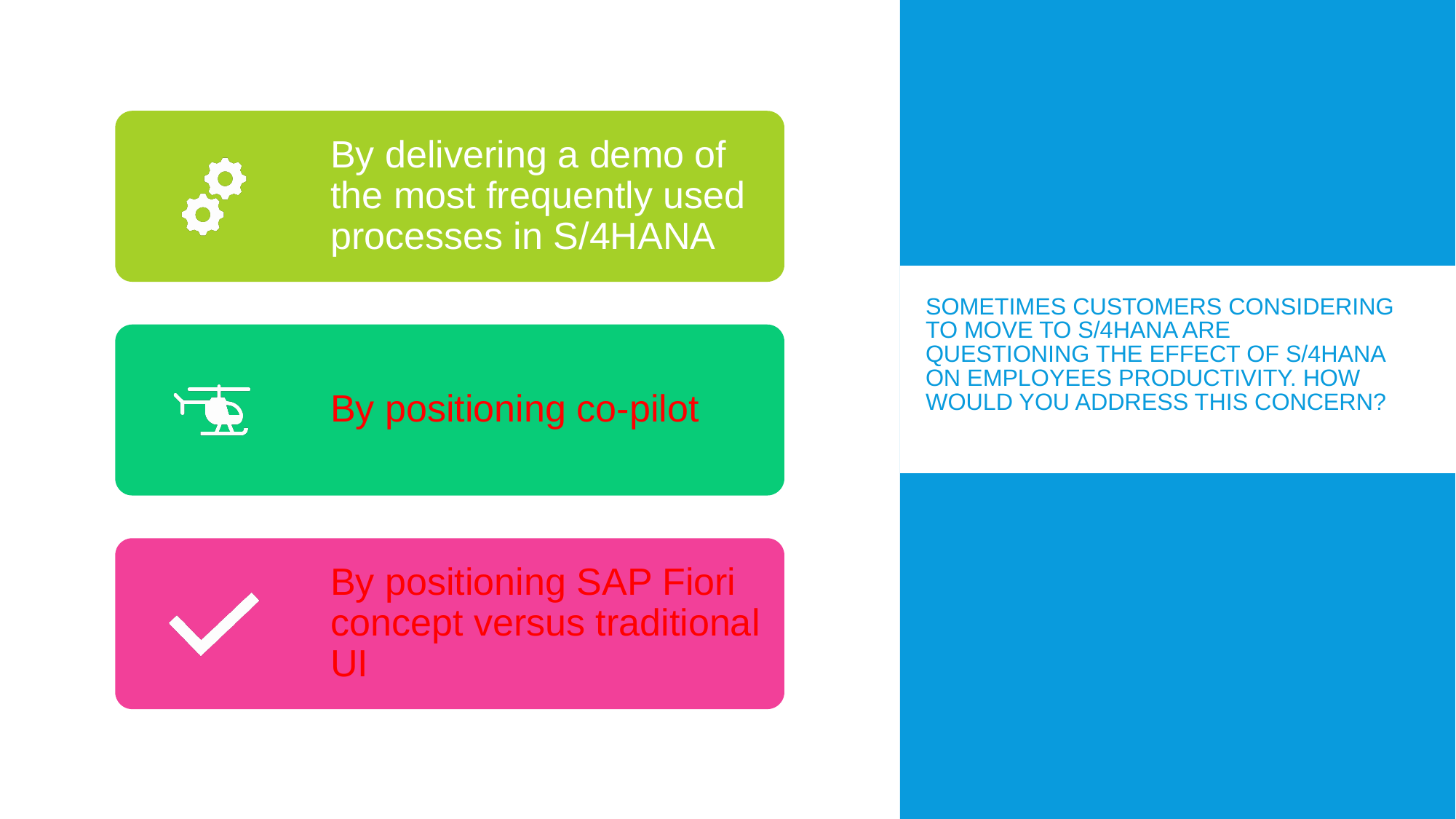

By delivering a demo of the most frequently used processes in S/4HANA
By positioning co-pilot
By positioning SAP Fiori concept versus traditional UI

# Sometimes customers considering to move to S/4HANA are questioning the effect of S/4HANA on employees productivity. How would you address this concern?